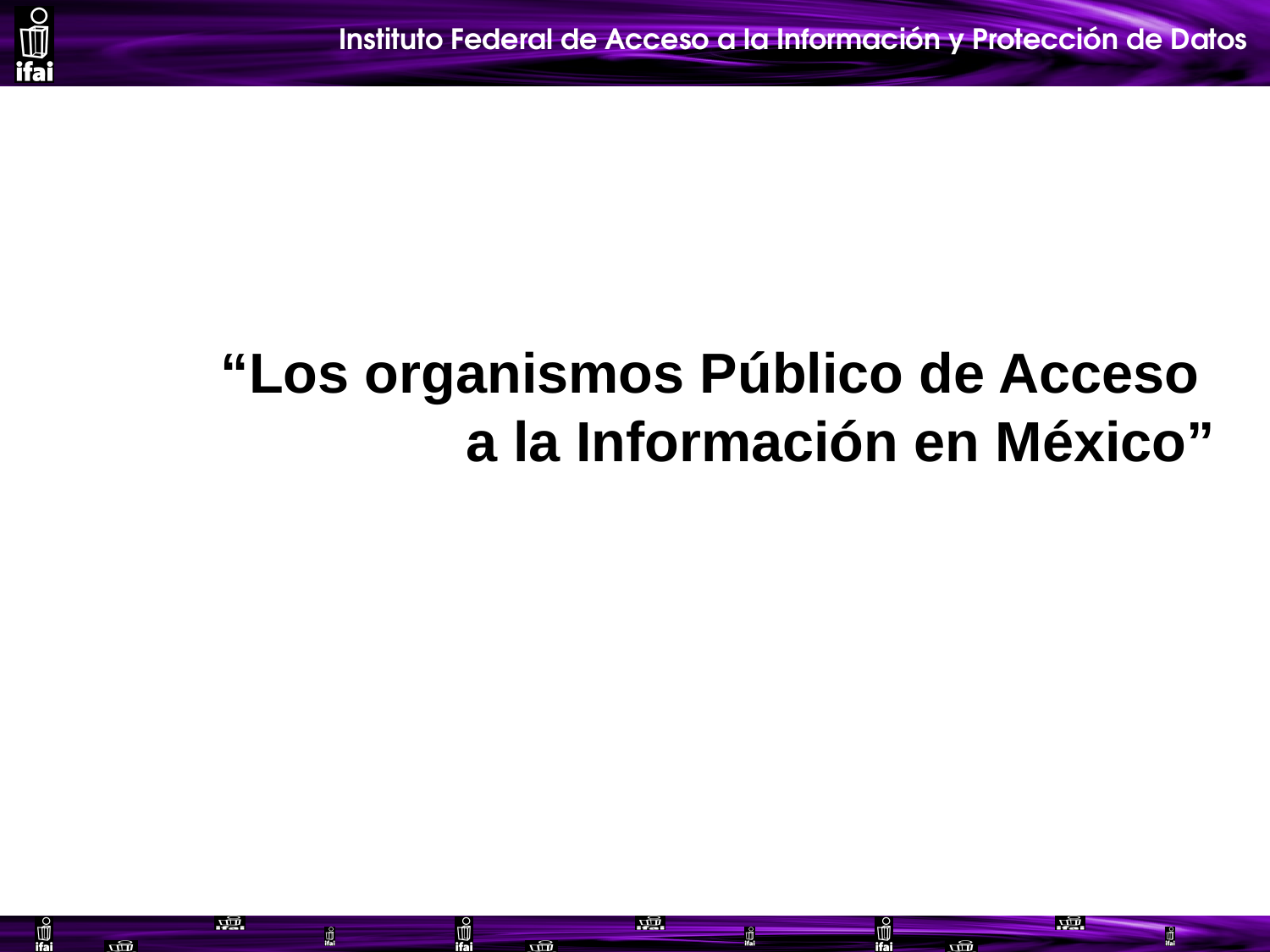

“Los organismos Público de Acceso
a la Información en México”

Lic. Christian Laris Cutiño
Director de Vinculación y Promoción con Estados y Municipios